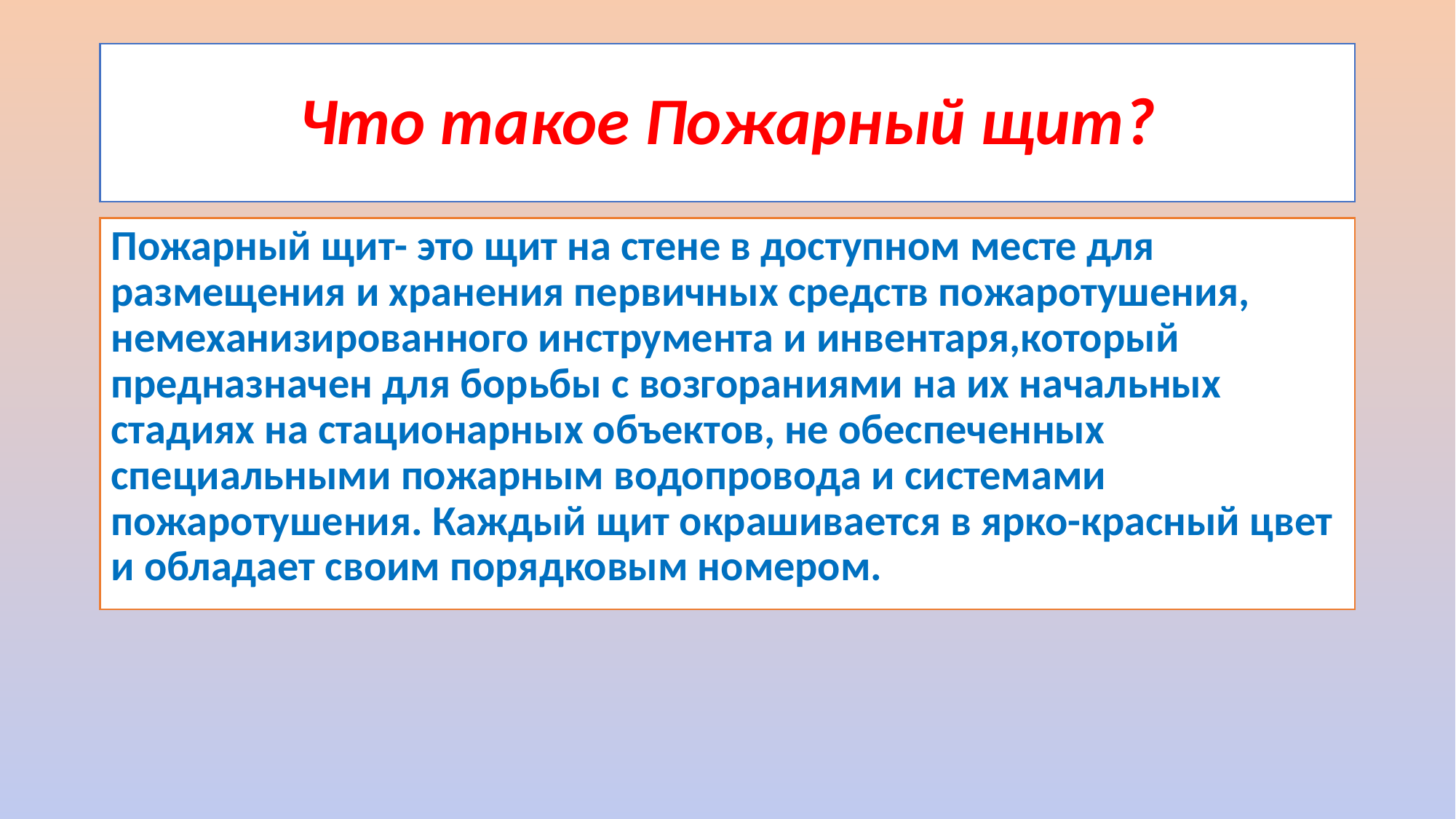

# Что такое Пожарный щит?
Пожарный щит- это щит на стене в доступном месте для размещения и хранения первичных средств пожаротушения, немеханизированного инструмента и инвентаря,который предназначен для борьбы с возгораниями на их начальных стадиях на стационарных объектов, не обеспеченных специальными пожарным водопровода и системами пожаротушения. Каждый щит окрашивается в ярко-красный цвет и обладает своим порядковым номером.